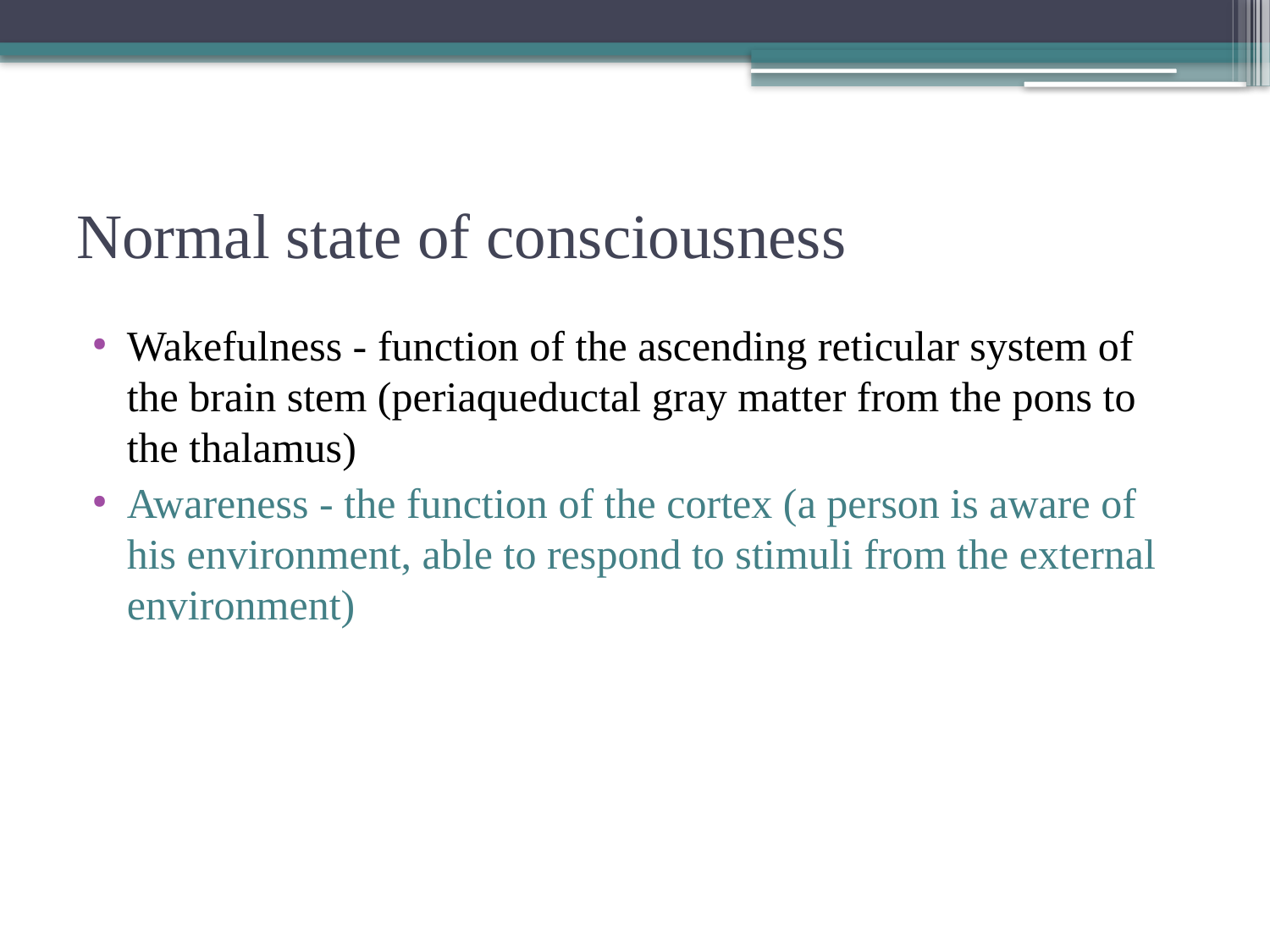

# Normal state of consciousness
Wakefulness - function of the ascending reticular system of the brain stem (periaqueductal gray matter from the pons to the thalamus)
Awareness - the function of the cortex (a person is aware of his environment, able to respond to stimuli from the external environment)